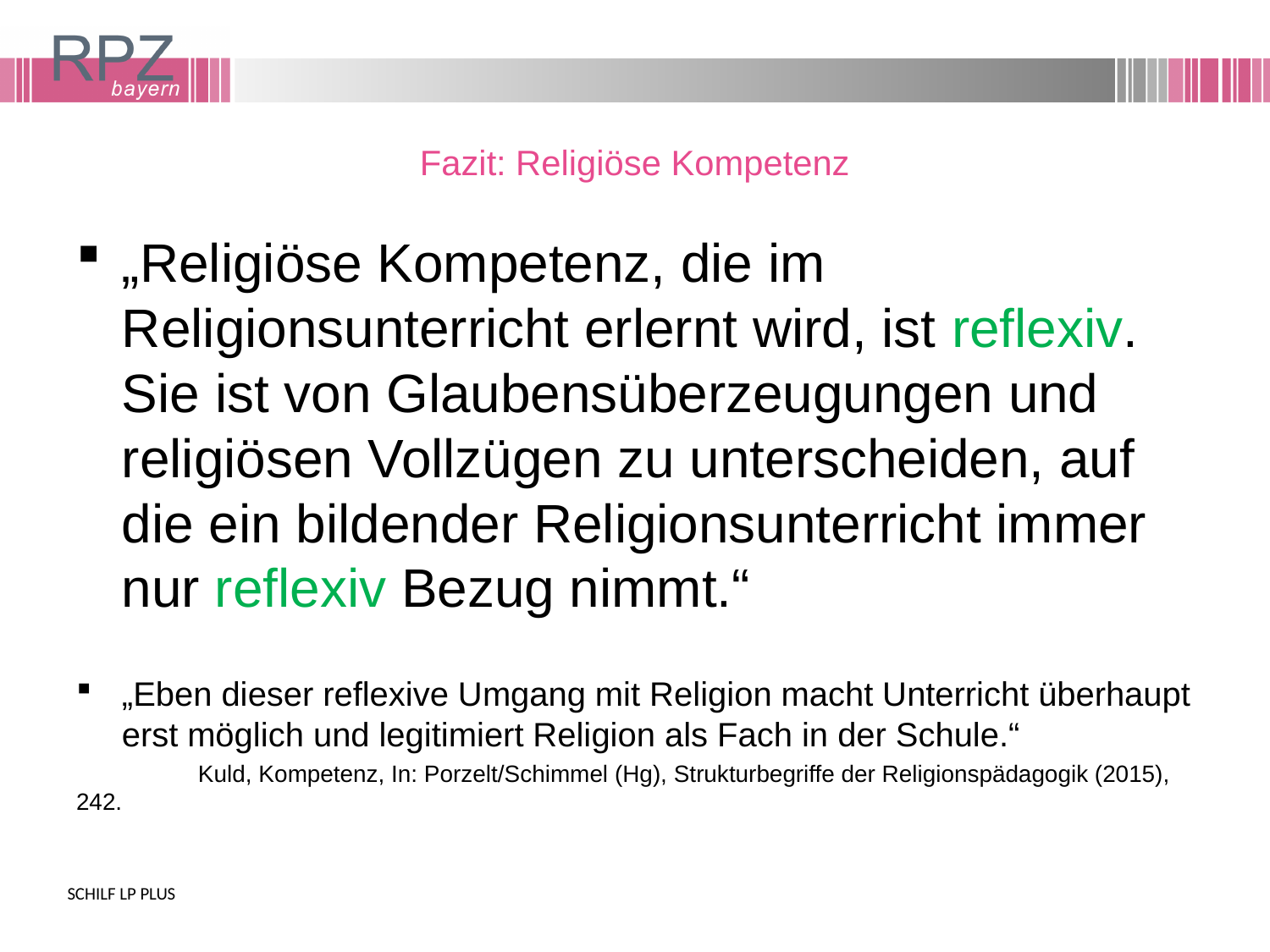

# Fazit: Religiöse Kompetenz
„Religiöse Kompetenz, die im Religionsunterricht erlernt wird, ist reflexiv. Sie ist von Glaubensüberzeugungen und religiösen Vollzügen zu unterscheiden, auf die ein bildender Religionsunterricht immer nur reflexiv Bezug nimmt.“

„Eben dieser reflexive Umgang mit Religion macht Unterricht überhaupt erst möglich und legitimiert Religion als Fach in der Schule.“
	Kuld, Kompetenz, In: Porzelt/Schimmel (Hg), Strukturbegriffe der Religionspädagogik (2015), 242.